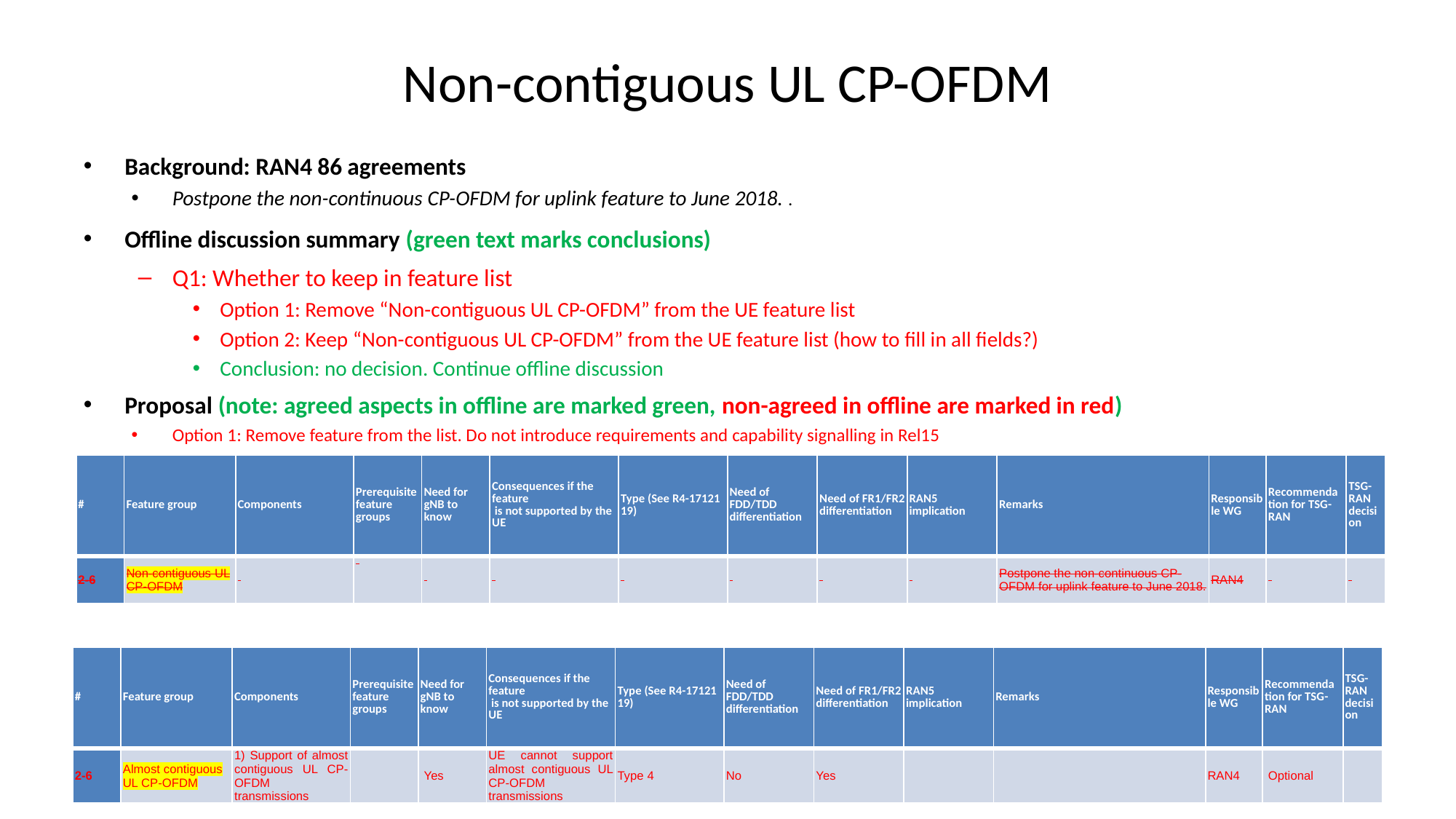

# Non-contiguous UL CP-OFDM
Background: RAN4 86 agreements
Postpone the non-continuous CP-OFDM for uplink feature to June 2018. .
Offline discussion summary (green text marks conclusions)
Q1: Whether to keep in feature list
Option 1: Remove “Non-contiguous UL CP-OFDM” from the UE feature list
Option 2: Keep “Non-contiguous UL CP-OFDM” from the UE feature list (how to fill in all fields?)
Conclusion: no decision. Continue offline discussion
Proposal (note: agreed aspects in offline are marked green, non-agreed in offline are marked in red)
Option 1: Remove feature from the list. Do not introduce requirements and capability signalling in Rel15

Option 2: Rename feature to “Almost contiguous UL CP-OFDM”. Optional feature. Introduce Type 4 signalling with per-FR1/FR2 differentiation

| # | Feature group | Components | Prerequisite feature groups | Need for gNB to know | Consequences if the feature is not supported by the UE | Type (See R4-17121 19) | Need of FDD/TDD differentiation | Need of FR1/FR2 differentiation | RAN5 implication | Remarks | Responsible WG | Recommendation for TSG-RAN | TSG-RAN decision |
| --- | --- | --- | --- | --- | --- | --- | --- | --- | --- | --- | --- | --- | --- |
| 2-6 | Non-contiguous UL CP-OFDM |  |  |  |  |  |  |  |  | Postpone the non-continuous CP-OFDM for uplink feature to June 2018. | RAN4 |  |  |
| # | Feature group | Components | Prerequisite feature groups | Need for gNB to know | Consequences if the feature is not supported by the UE | Type (See R4-17121 19) | Need of FDD/TDD differentiation | Need of FR1/FR2 differentiation | RAN5 implication | Remarks | Responsible WG | Recommendation for TSG-RAN | TSG-RAN decision |
| --- | --- | --- | --- | --- | --- | --- | --- | --- | --- | --- | --- | --- | --- |
| 2-6 | Almost contiguous UL CP-OFDM | 1) Support of almost contiguous UL CP-OFDM transmissions |  | Yes | UE cannot support almost contiguous UL CP-OFDM transmissions | Type 4 | No | Yes |  |  | RAN4 | Optional |  |
18